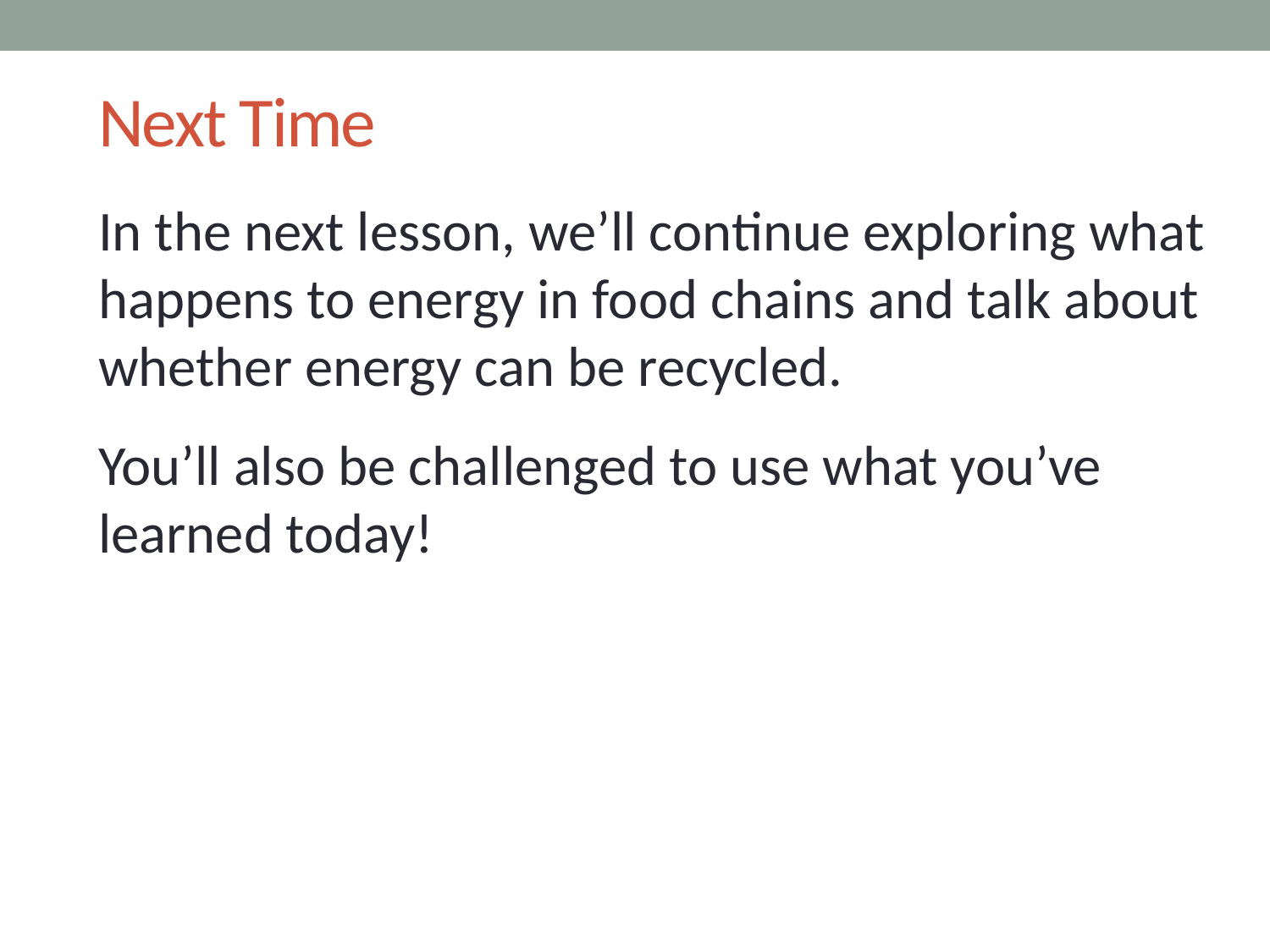

# Next Time
In the next lesson, we’ll continue exploring what happens to energy in food chains and talk about whether energy can be recycled.
You’ll also be challenged to use what you’ve learned today!